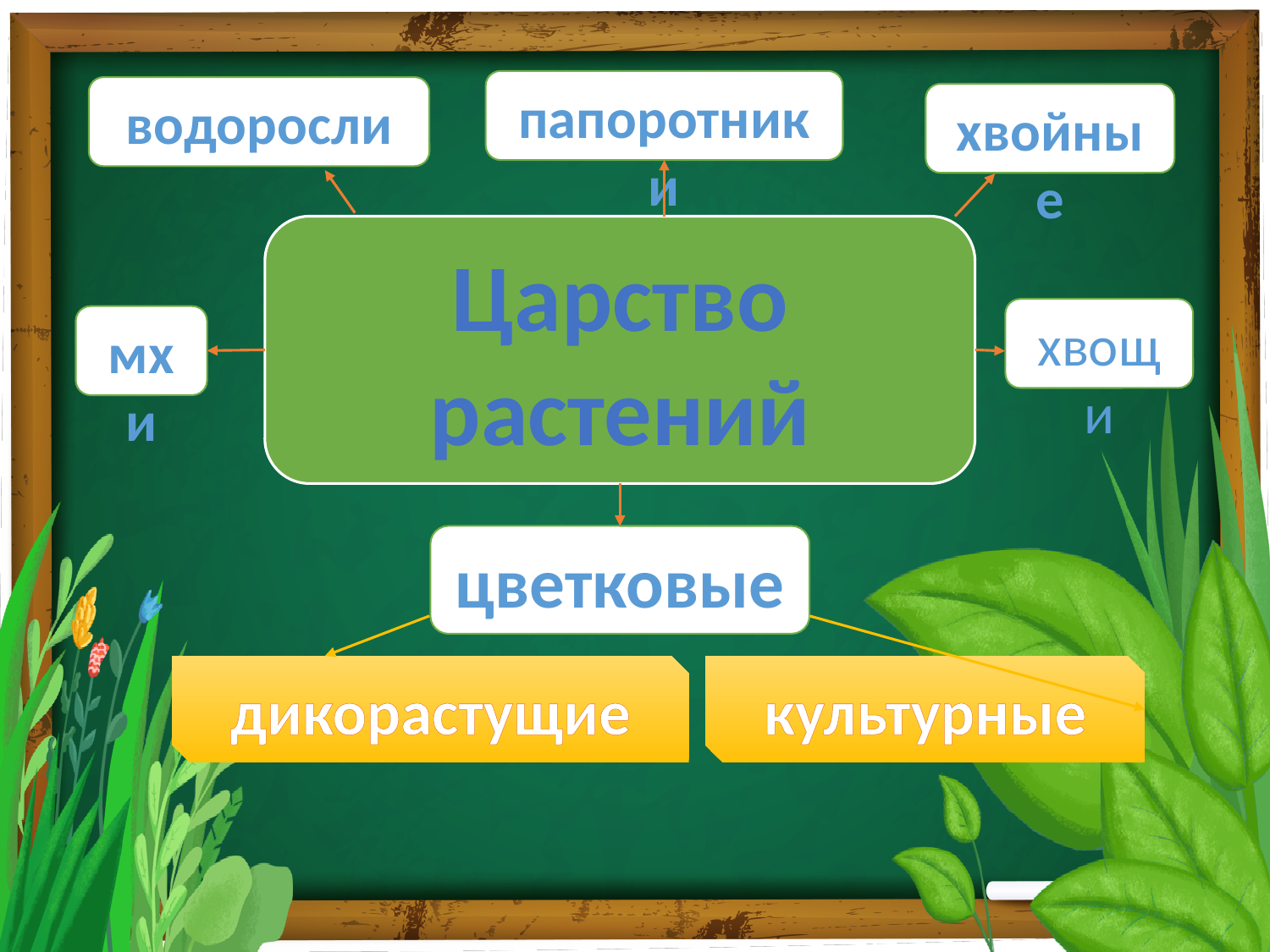

папоротники
водоросли
хвойные
Царство растений
хвощи
мхи
цветковые
дикорастущие
культурные